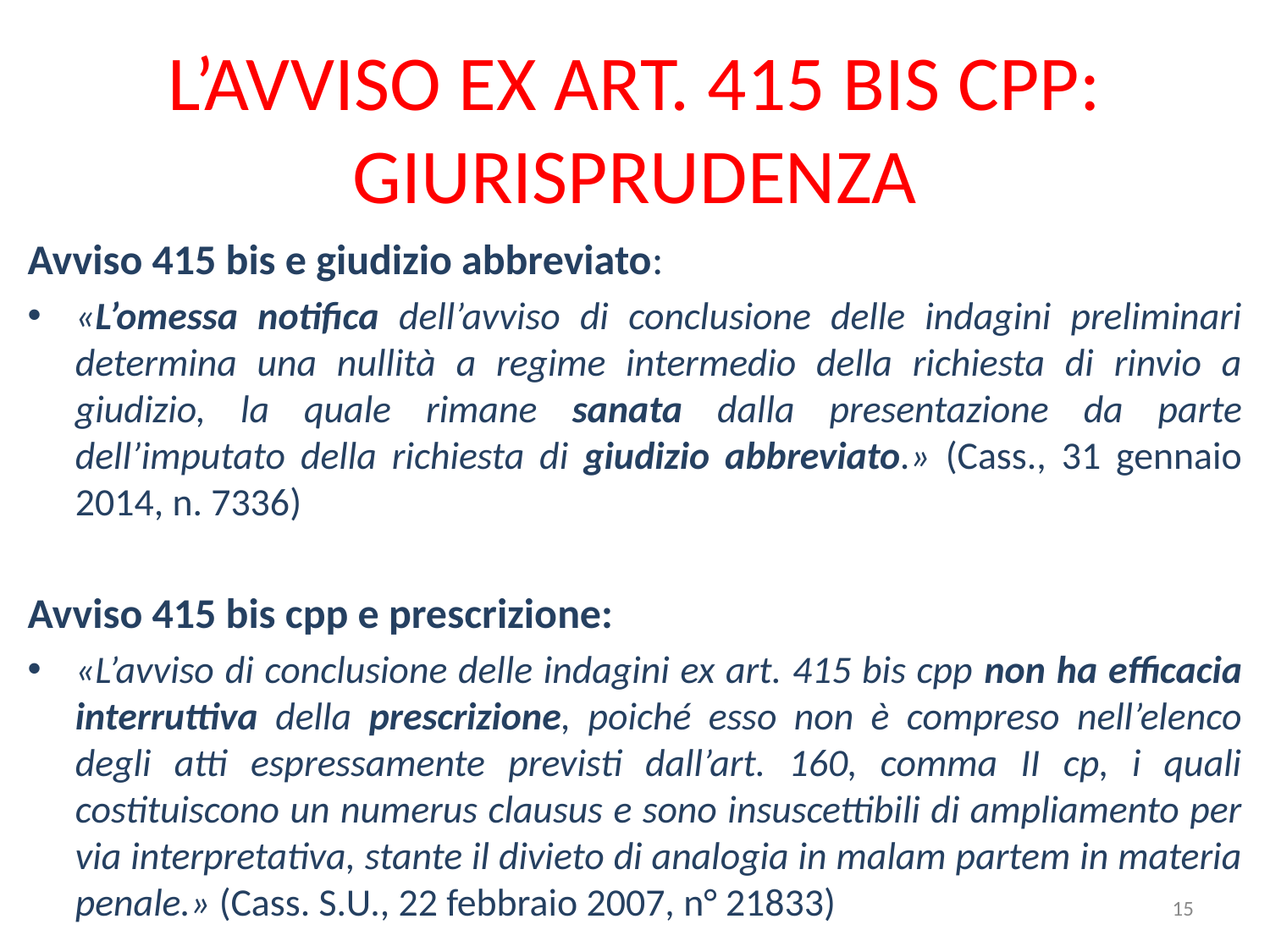

# L’AVVISO EX ART. 415 BIS CPP: GIURISPRUDENZA
Avviso 415 bis e giudizio abbreviato:
«L’omessa notifica dell’avviso di conclusione delle indagini preliminari determina una nullità a regime intermedio della richiesta di rinvio a giudizio, la quale rimane sanata dalla presentazione da parte dell’imputato della richiesta di giudizio abbreviato.» (Cass., 31 gennaio 2014, n. 7336)

Avviso 415 bis cpp e prescrizione:
«L’avviso di conclusione delle indagini ex art. 415 bis cpp non ha efficacia interruttiva della prescrizione, poiché esso non è compreso nell’elenco degli atti espressamente previsti dall’art. 160, comma II cp, i quali costituiscono un numerus clausus e sono insuscettibili di ampliamento per via interpretativa, stante il divieto di analogia in malam partem in materia penale.» (Cass. S.U., 22 febbraio 2007, n° 21833)
15